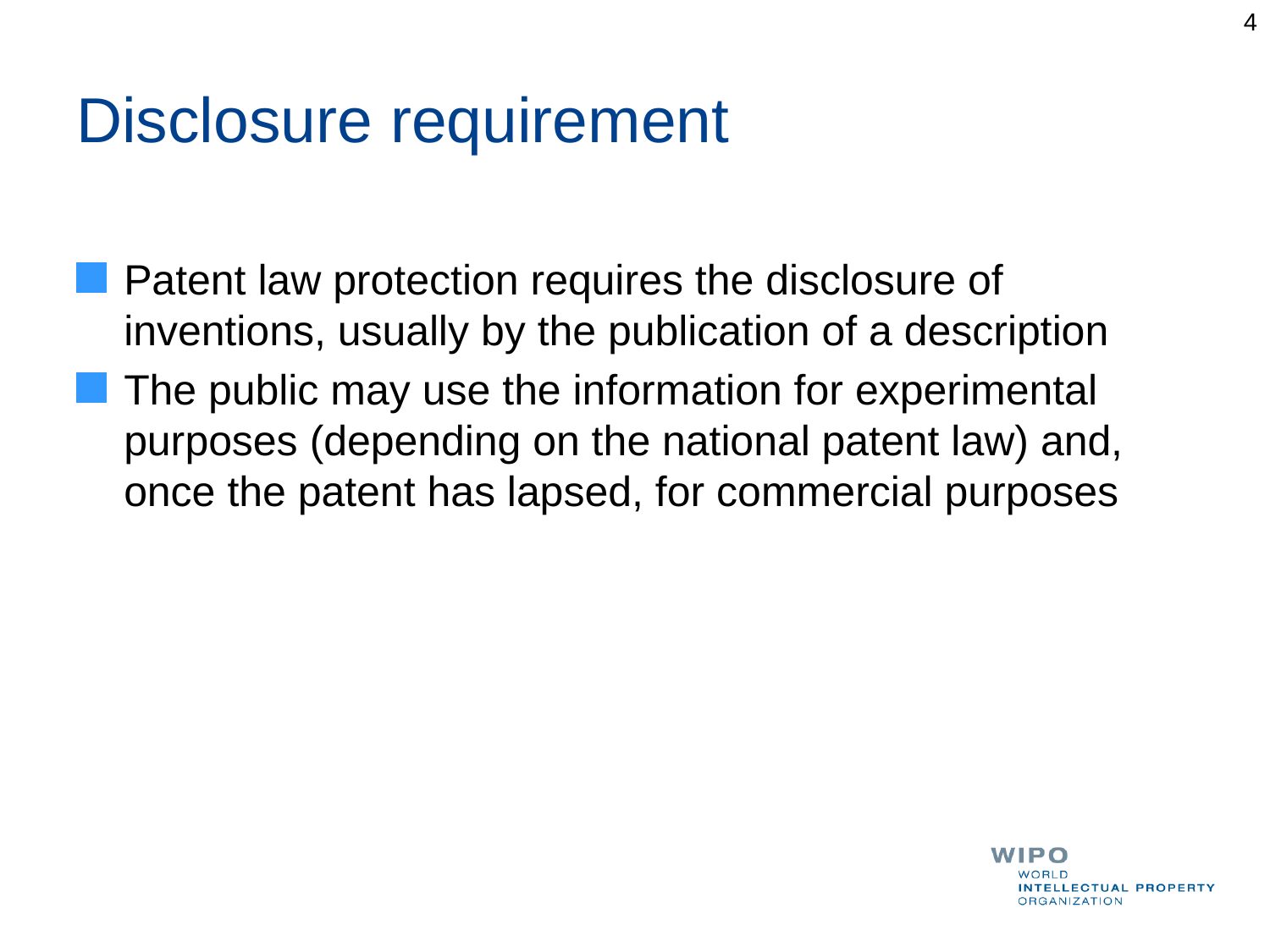

4
# Disclosure requirement
Patent law protection requires the disclosure of inventions, usually by the publication of a description
The public may use the information for experimental purposes (depending on the national patent law) and, once the patent has lapsed, for commercial purposes